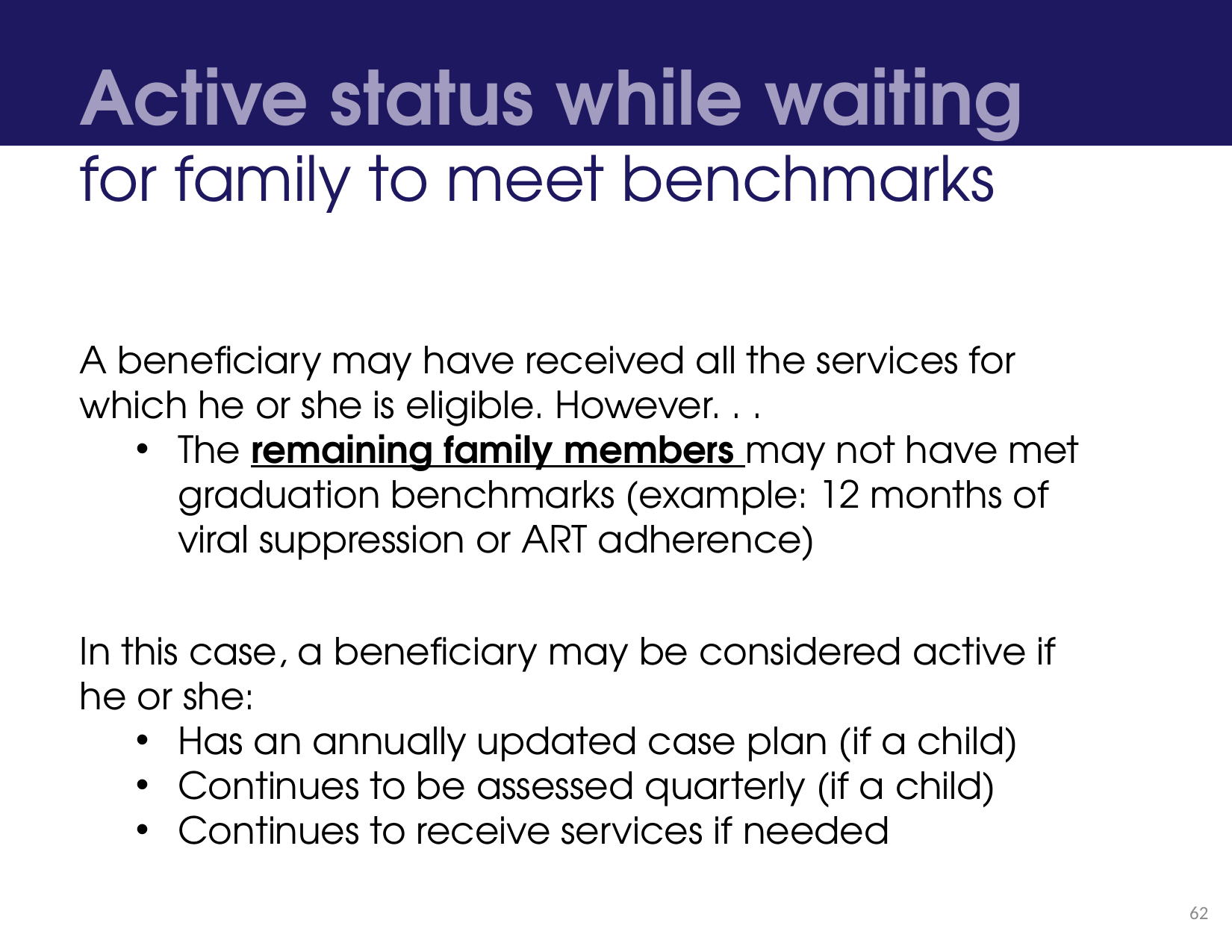

# Active status while waiting
for family to meet benchmarks
A beneficiary may have received all the services for which he or she is eligible. However. . .
The remaining family members may not have met graduation benchmarks (example: 12 months of viral suppression or ART adherence)

In this case, a beneficiary may be considered active if he or she:
Has an annually updated case plan (if a child)
Continues to be assessed quarterly (if a child)
Continues to receive services if needed

62